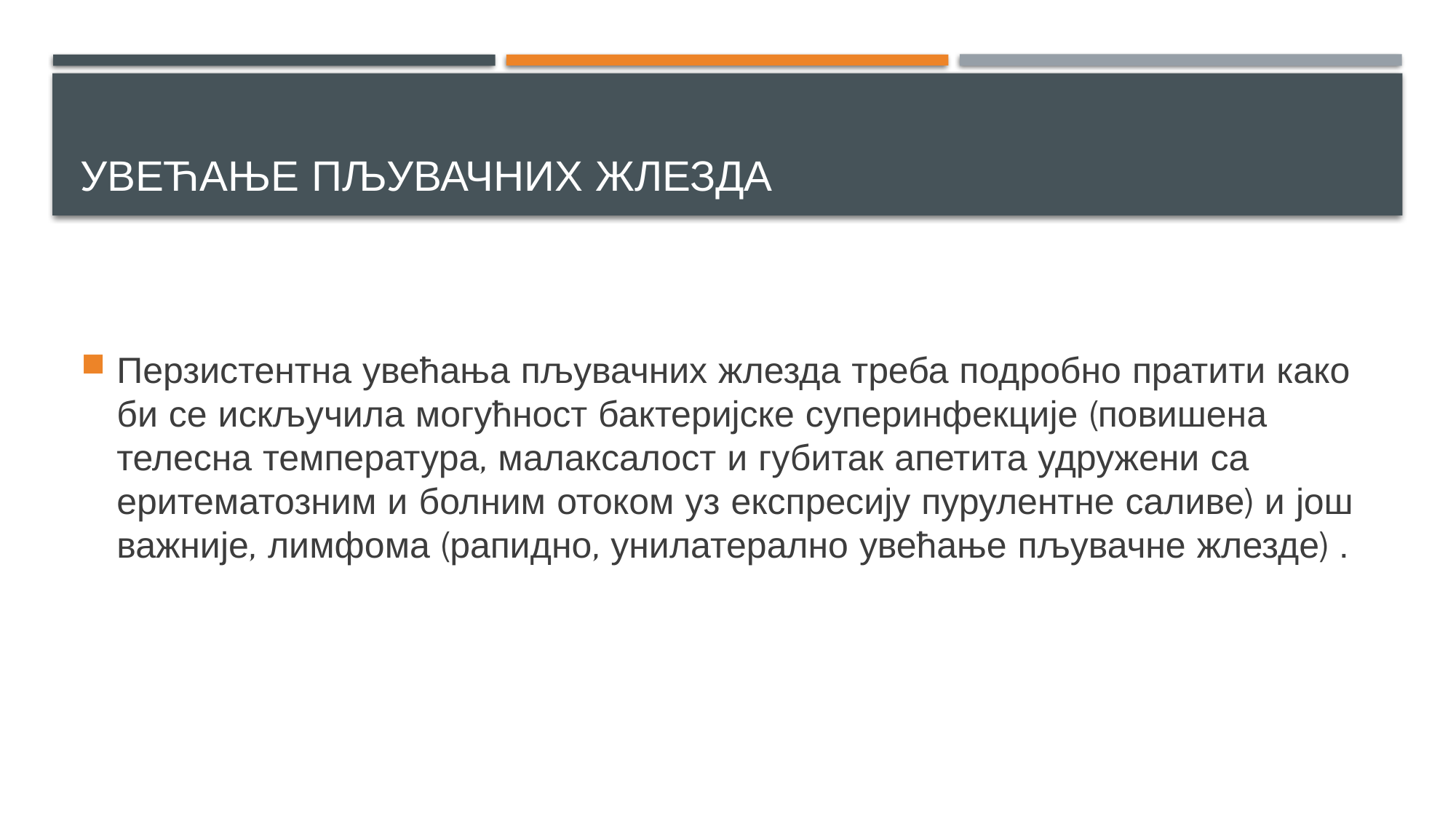

# Увећање пљувачних жлезда
Перзистентна увећања пљувачних жлезда треба подробно пратити како би се искључила могућност бактеријске суперинфекције (повишена телесна температура, малаксалост и губитак апетита удружени са еритематозним и болним отоком уз експресију пурулентне саливе) и још важније, лимфома (рапидно, унилатерално увећање пљувачне жлезде) .